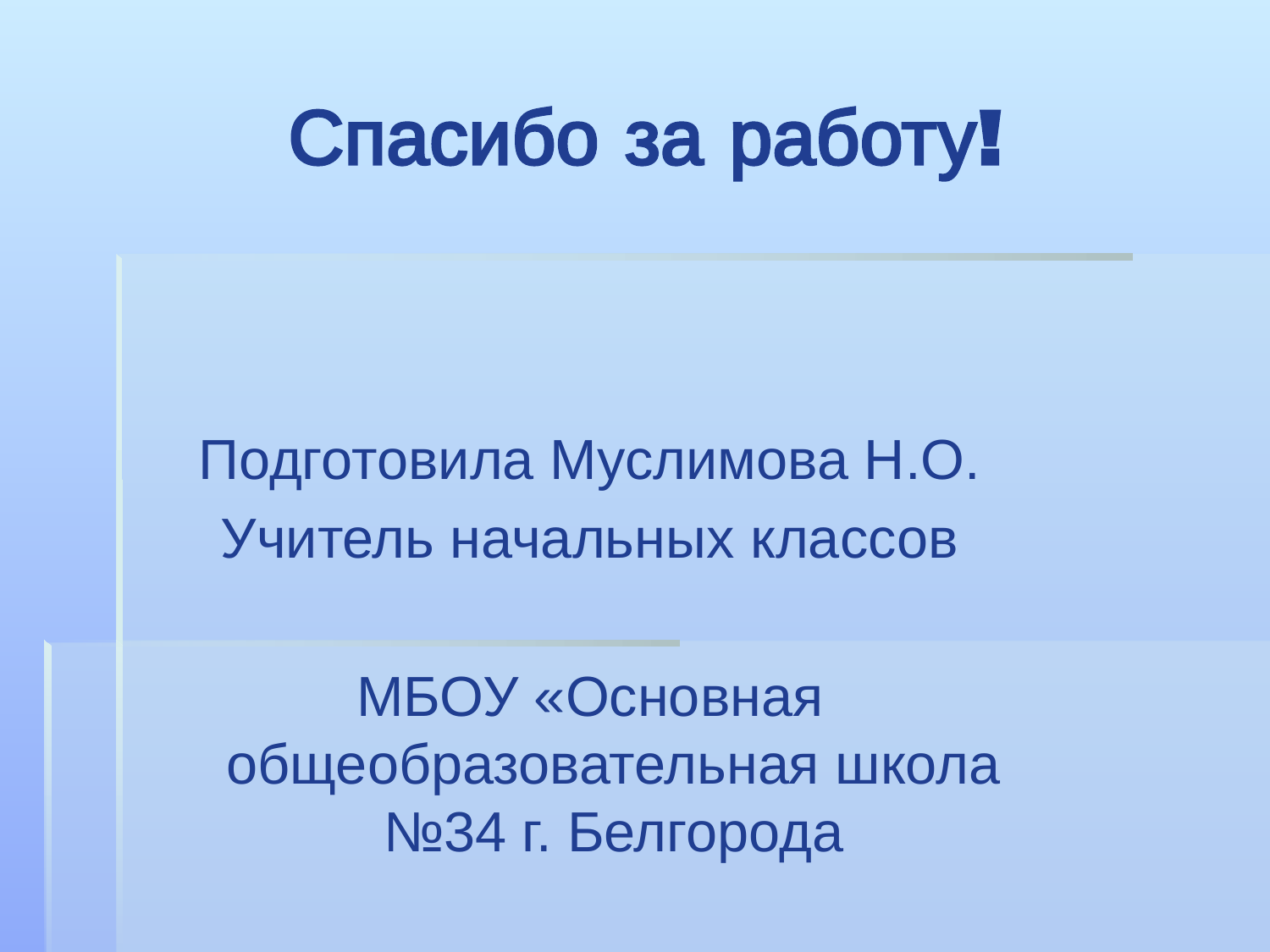

# Спасибо за работу!

Подготовила Муслимова Н.О.
Учитель начальных классов

МБОУ «Основная общеобразовательная школа №34 г. Белгорода